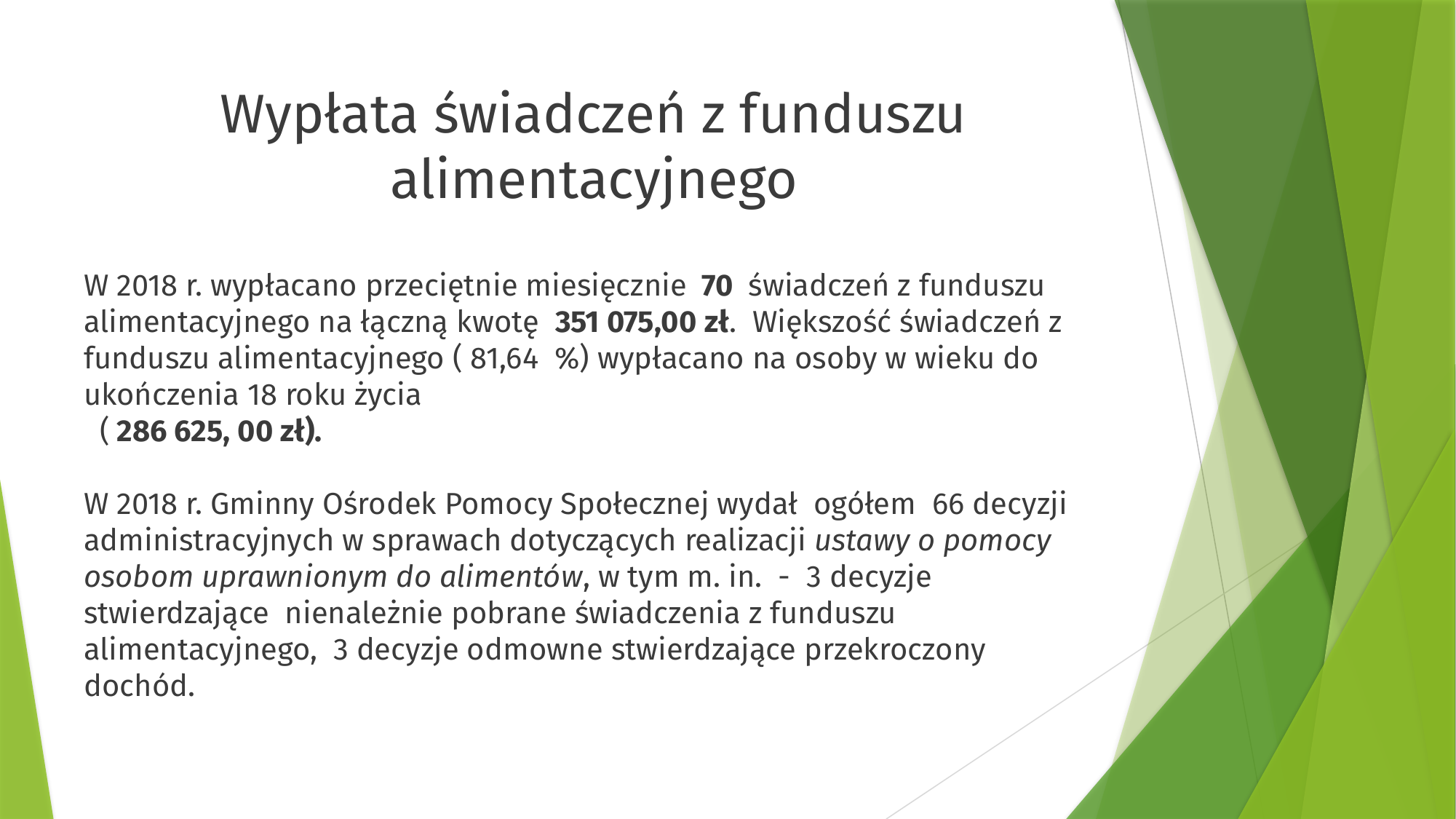

# Wypłata świadczeń z funduszu alimentacyjnego
W 2018 r. wypłacano przeciętnie miesięcznie  70  świadczeń z funduszu alimentacyjnego na łączną kwotę  351 075,00 zł.  Większość świadczeń z funduszu alimentacyjnego ( 81,64  %) wypłacano na osoby w wieku do ukończenia 18 roku życia
  ( 286 625, 00 zł).

W 2018 r. Gminny Ośrodek Pomocy Społecznej wydał  ogółem  66 decyzji administracyjnych w sprawach dotyczących realizacji ustawy o pomocy osobom uprawnionym do alimentów, w tym m. in.  -  3 decyzje stwierdzające  nienależnie pobrane świadczenia z funduszu alimentacyjnego,  3 decyzje odmowne stwierdzające przekroczony dochód.